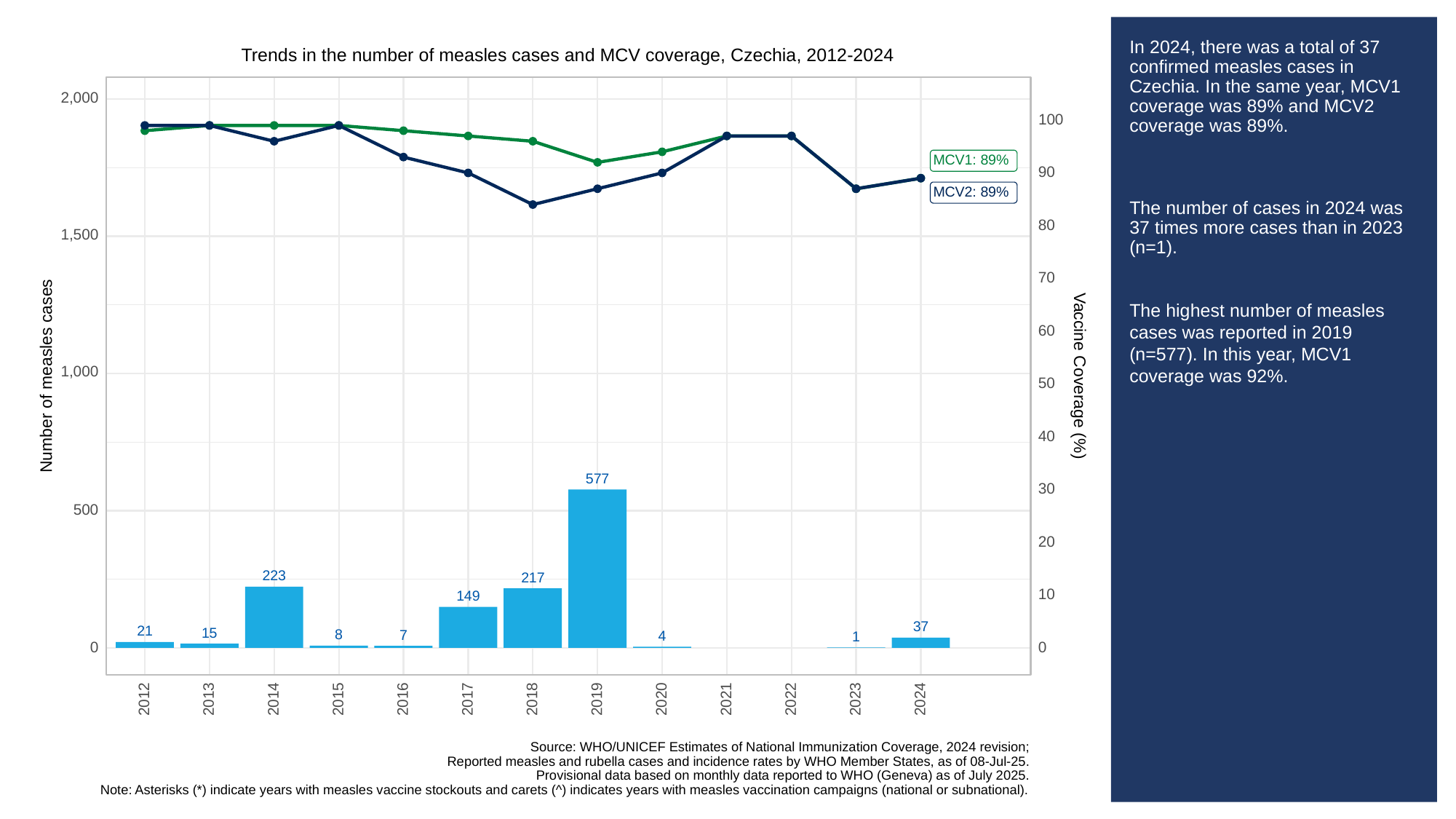

# In 2024, there was a total of 37 confirmed measles cases in Czechia. In the same year, MCV1 coverage was 89% and MCV2 coverage was 89%.

The number of cases in 2024 was 37 times more cases than in 2023 (n=1).

The highest number of measles cases was reported in 2019 (n=577). In this year, MCV1 coverage was 92%.

Trends in the number of measles cases and MCV coverage, Czechia, 2012-2024

2,000

100

MCV1: 89%

90

MCV2: 89%

80
1,500

70

60
1,000
Vaccine Coverage (%)
Number of measles cases

50
40

577
30

500

20
223
217

10
149

37
21
15
8
7
4
1

0
0

2013
2023
2012
2014
2015
2016
2017
2018
2019
2020
2021
2022
2024
Source: WHO/UNICEF Estimates of National Immunization Coverage, 2024 revision;
Reported measles and rubella cases and incidence rates by WHO Member States, as of 08-Jul-25.
Provisional data based on monthly data reported to WHO (Geneva) as of July 2025.
Note: Asterisks (*) indicate years with measles vaccine stockouts and carets (^) indicates years with measles vaccination campaigns (national or subnational).